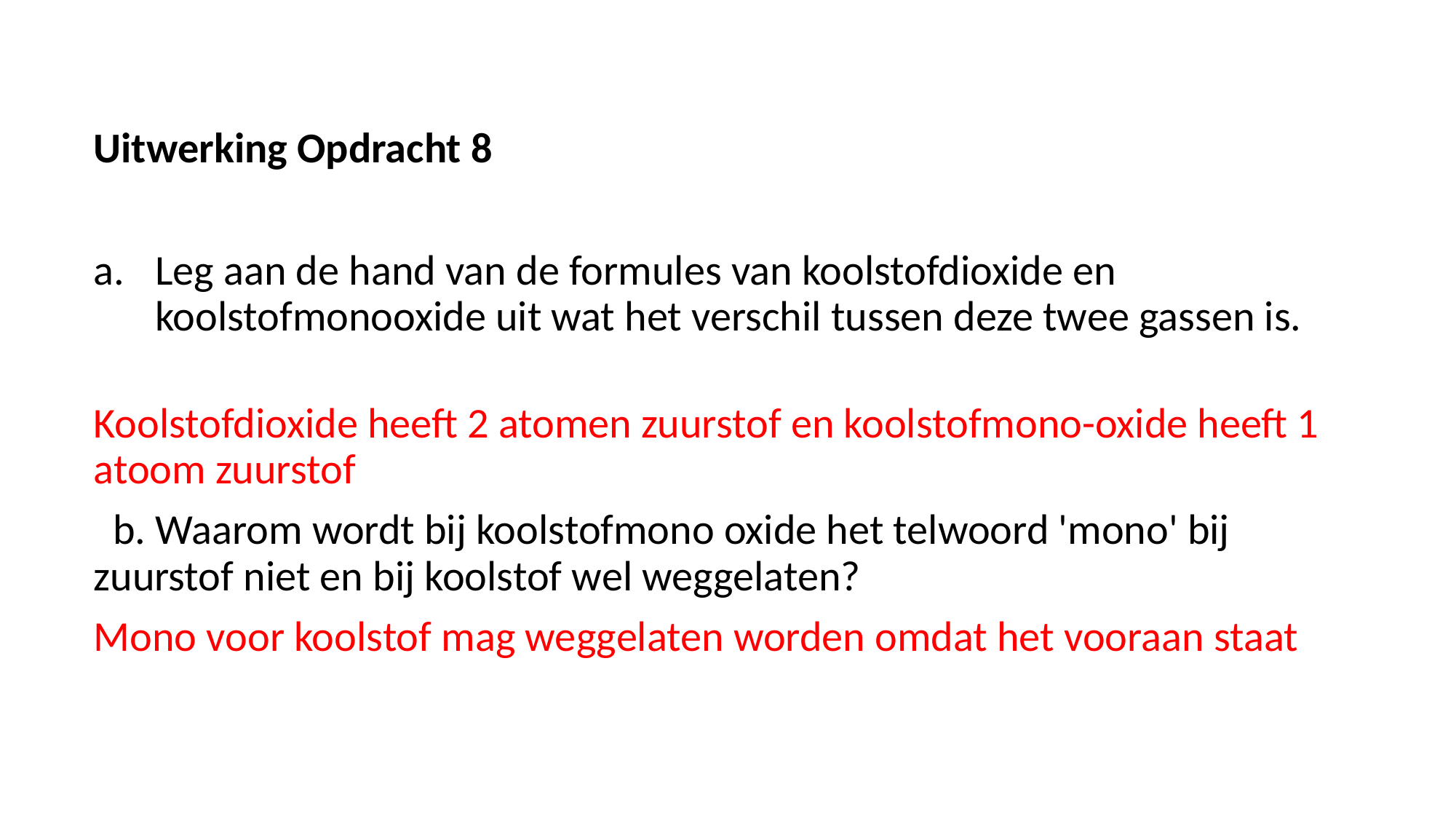

Uitwerking Opdracht 8

Leg aan de hand van de formules van koolstofdioxide en koolstofmonooxide uit wat het verschil tussen deze twee gassen is.
Koolstofdioxide heeft 2 atomen zuurstof en koolstofmono-oxide heeft 1 atoom zuurstof
  b. Waarom wordt bij koolstofmono oxide het telwoord 'mono' bij zuurstof niet en bij koolstof wel weggelaten?
Mono voor koolstof mag weggelaten worden omdat het vooraan staat